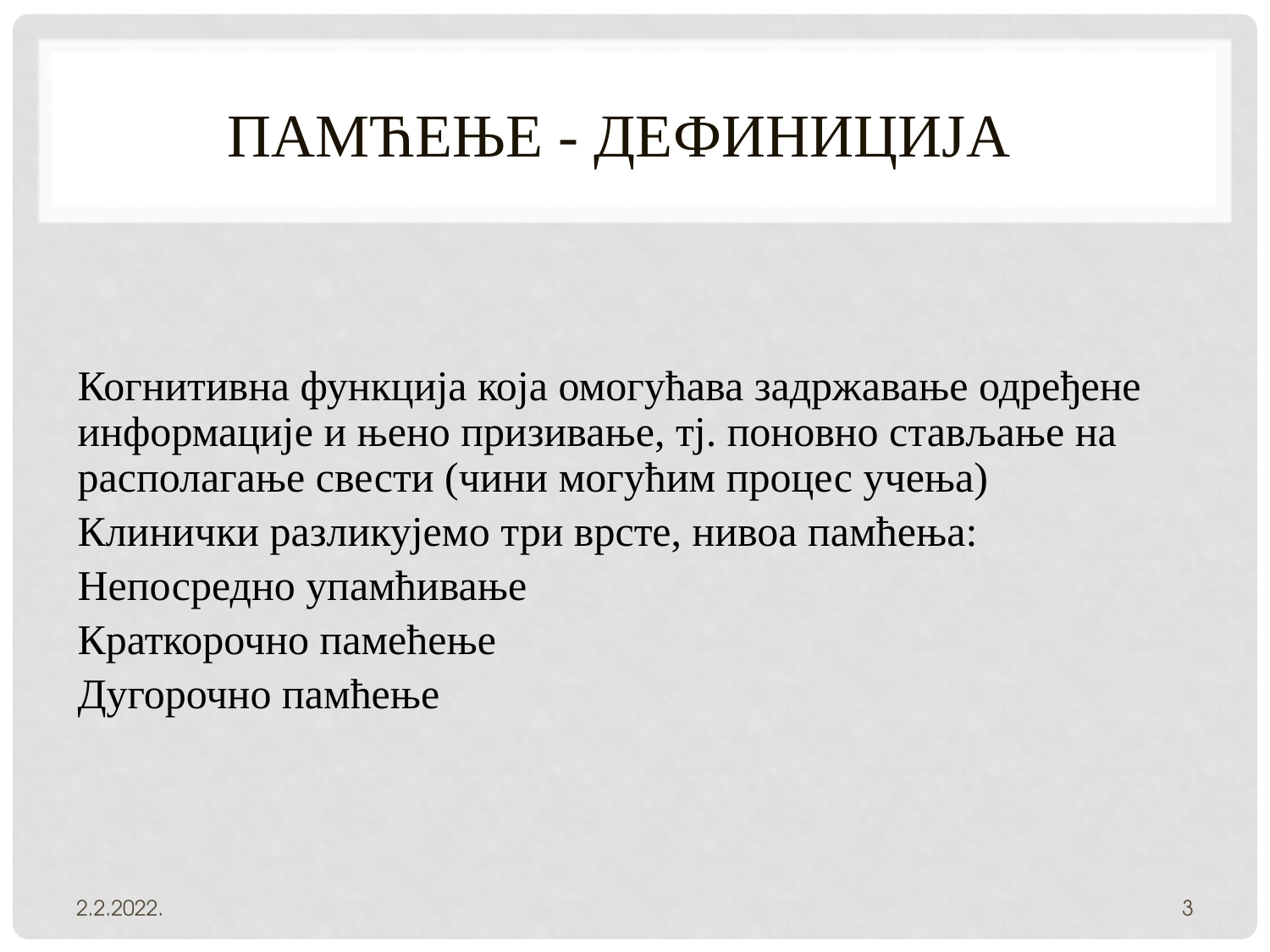

# ПАМЋЕЊЕ - дефиниција

Когнитивна функција која омогућава задржавање одређене информације и њено призивање, тј. поновно стављање на располагање свести (чини могућим процес учења)
Клинички разликујемо три врсте, нивоа памћења:
Непосредно упамћивање
Краткорочно памећење
Дугорочно памћење

2.2.2022.
3